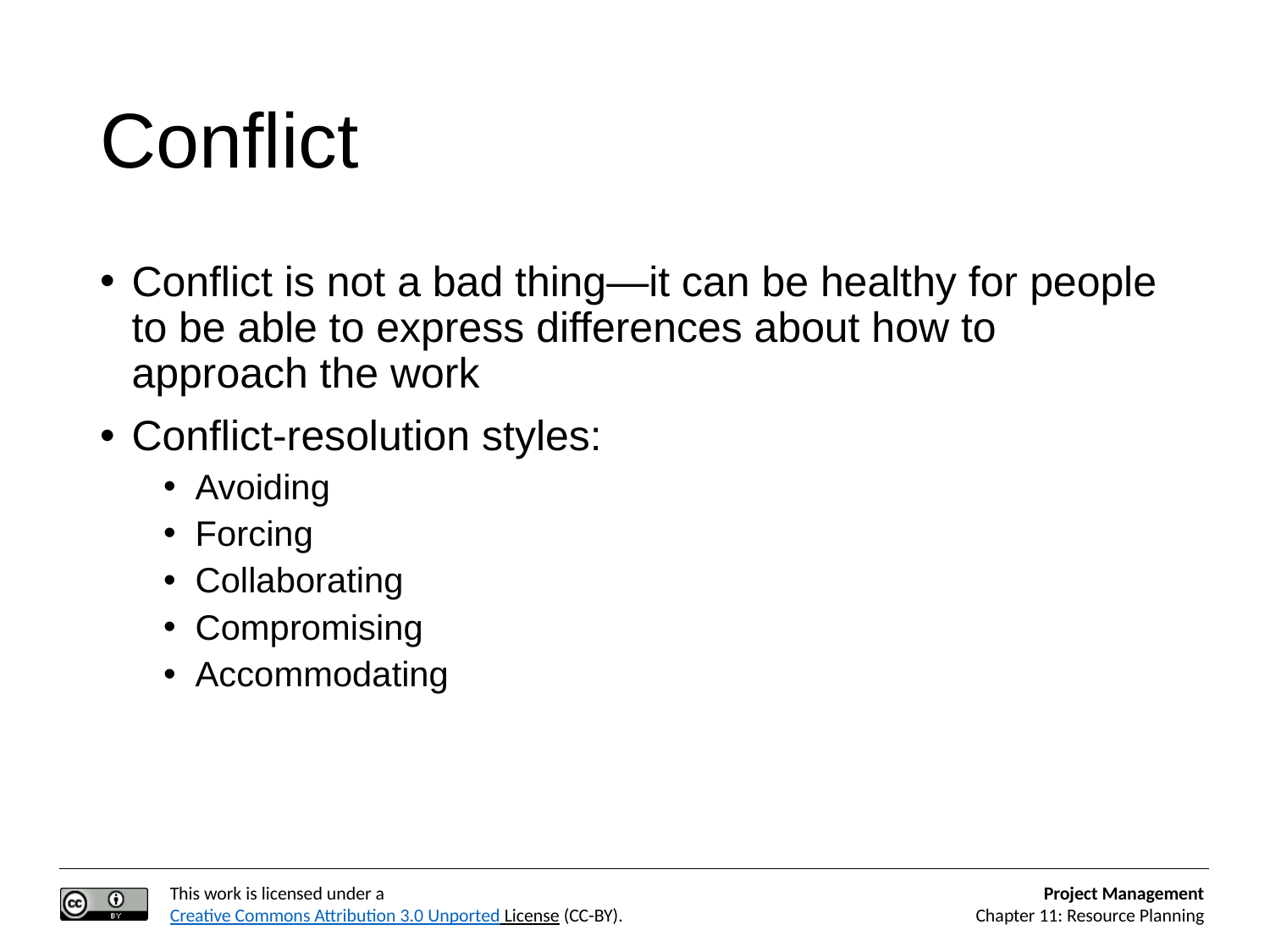

# Conflict
Conflict is not a bad thing—it can be healthy for people to be able to express differences about how to approach the work
Conflict-resolution styles:
Avoiding
Forcing
Collaborating
Compromising
Accommodating